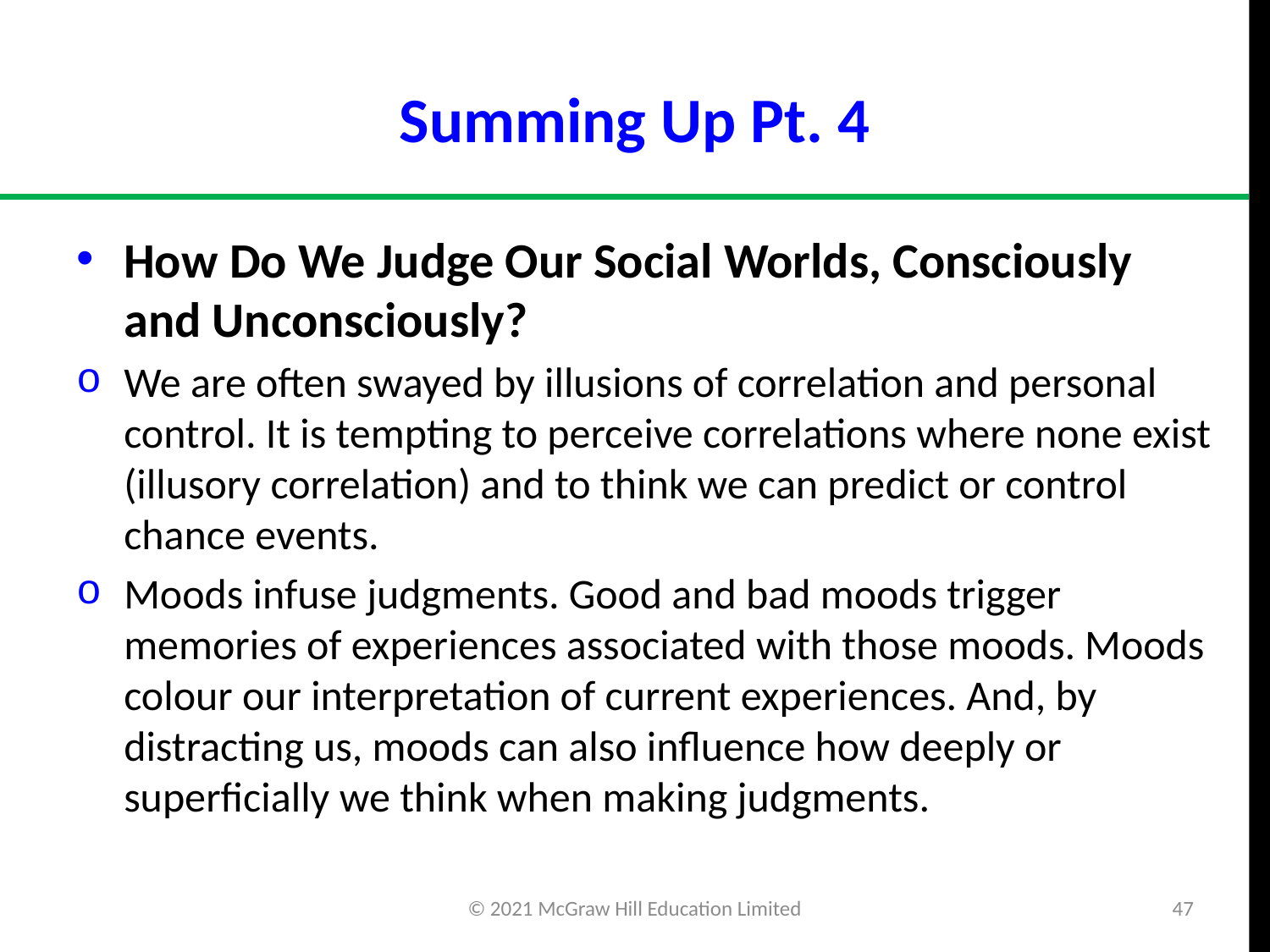

# Summing Up Pt. 4
How Do We Judge Our Social Worlds, Consciously and Unconsciously?
We are often swayed by illusions of correlation and personal control. It is tempting to perceive correlations where none exist (illusory correlation) and to think we can predict or control chance events.
Moods infuse judgments. Good and bad moods trigger memories of experiences associated with those moods. Moods colour our interpretation of current experiences. And, by distracting us, moods can also influence how deeply or superficially we think when making judgments.
© 2021 McGraw Hill Education Limited
47